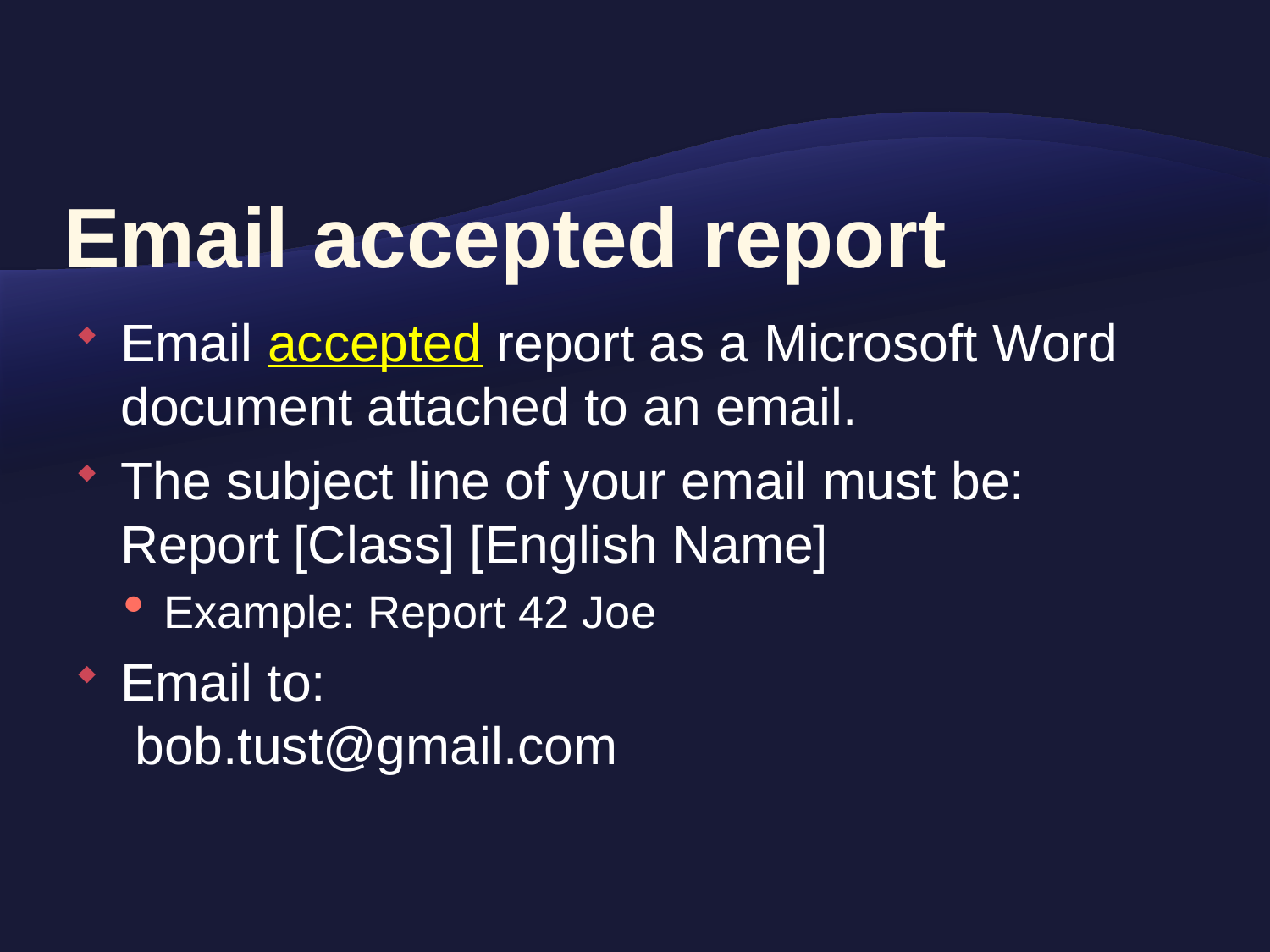

# Email accepted report
Email accepted report as a Microsoft Word document attached to an email.
The subject line of your email must be:
Report [Class] [English Name]
Example: Report 42 Joe
Email to:
 bob.tust@gmail.com